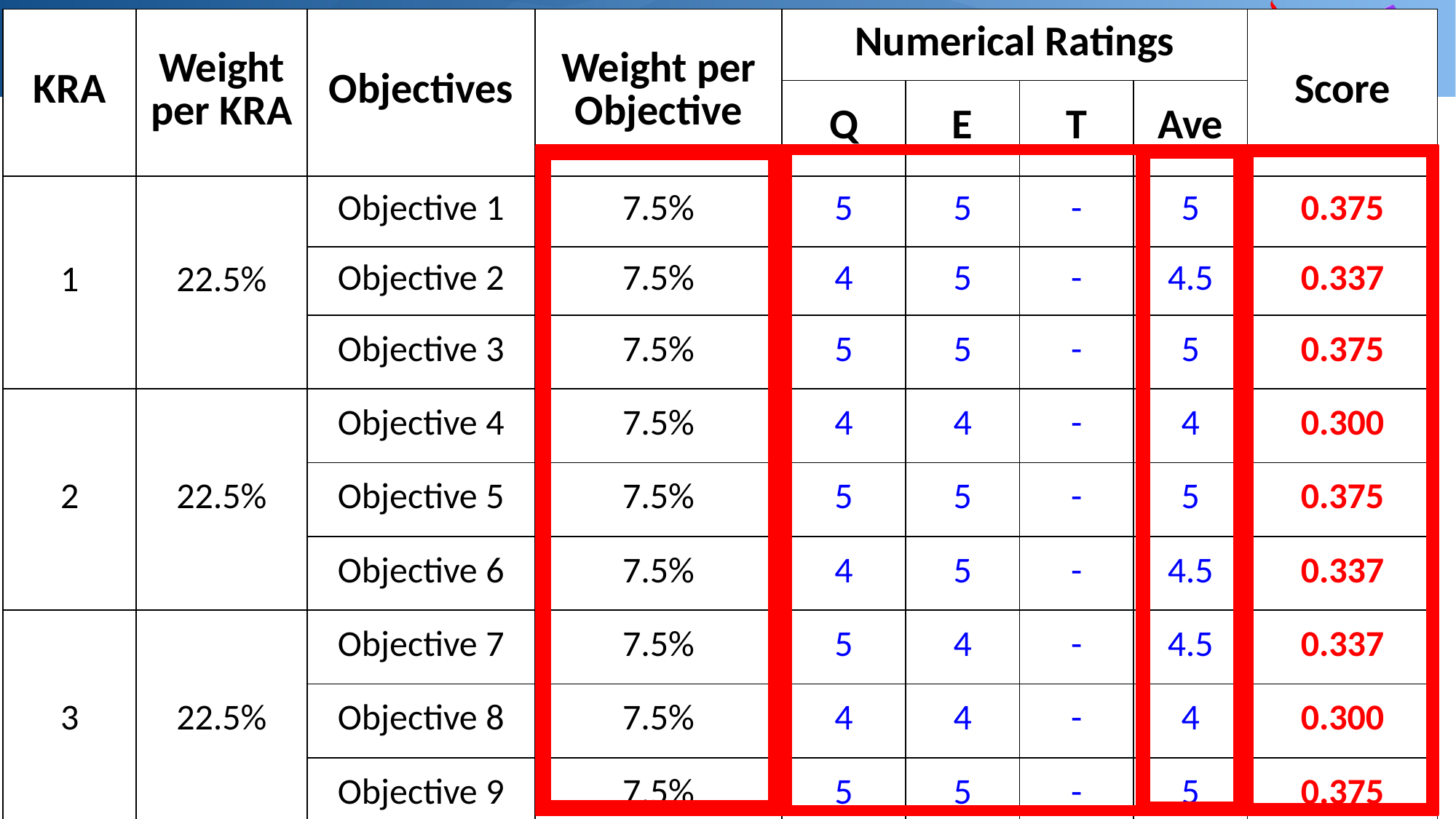

| KRA | Weight per KRA | Objectives | Weight per Objective | Numerical Ratings |  |  |  | Score |
| --- | --- | --- | --- | --- | --- | --- | --- | --- |
|  |  |  |  | Q | E | T | Ave |  |
| 1 | 22.5% | Objective 1 | 7.5% | 5 | 5 | - | 5 | 0.375 |
|  |  | Objective 2 | 7.5% | 4 | 5 | - | 4.5 | 0.337 |
|  |  | Objective 3 | 7.5% | 5 | 5 | - | 5 | 0.375 |
| 2 | 22.5% | Objective 4 | 7.5% | 4 | 4 | - | 4 | 0.300 |
|  |  | Objective 5 | 7.5% | 5 | 5 | - | 5 | 0.375 |
|  |  | Objective 6 | 7.5% | 4 | 5 | - | 4.5 | 0.337 |
| 3 | 22.5% | Objective 7 | 7.5% | 5 | 4 | - | 4.5 | 0.337 |
|  |  | Objective 8 | 7.5% | 4 | 4 | - | 4 | 0.300 |
|  |  | Objective 9 | 7.5% | 5 | 5 | - | 5 | 0.375 |